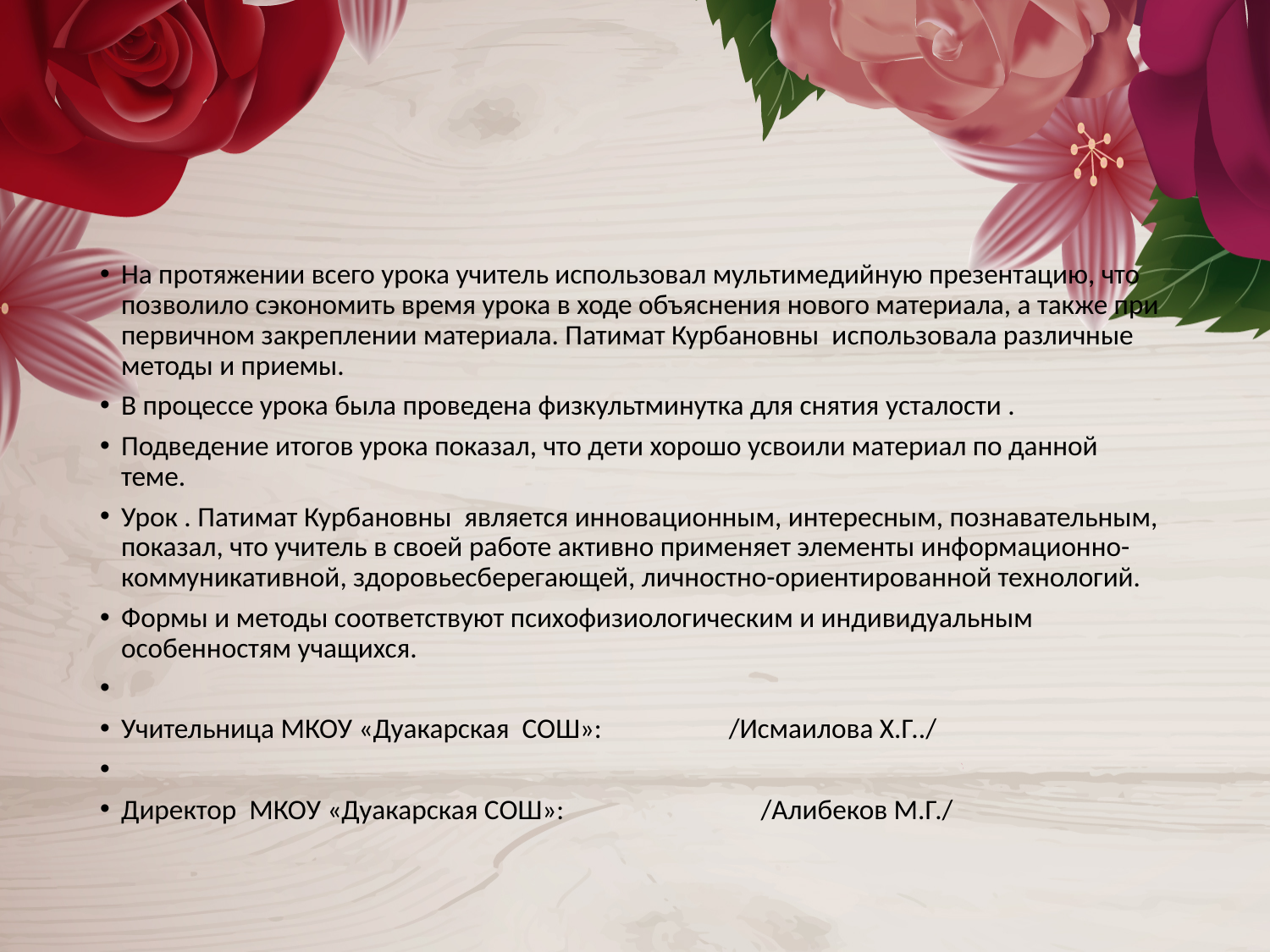

#
На протяжении всего урока учитель использовал мультимедийную презентацию, что позволило сэкономить время урока в ходе объяснения нового материала, а также при первичном закреплении материала. Патимат Курбановны  использовала различные методы и приемы.
В процессе урока была проведена физкультминутка для снятия усталости .
Подведение итогов урока показал, что дети хорошо усвоили материал по данной теме.
Урок . Патимат Курбановны  является инновационным, интересным, познавательным, показал, что учитель в своей работе активно применяет элементы информационно-коммуникативной, здоровьесберегающей, личностно-ориентированной технологий.
Формы и методы соответствуют психофизиологическим и индивидуальным особенностям учащихся.

Учительница МКОУ «Дуакарская  СОШ»:                    /Исмаилова Х.Г../

Директор  МКОУ «Дуакарская СОШ»:                               /Алибеков М.Г./